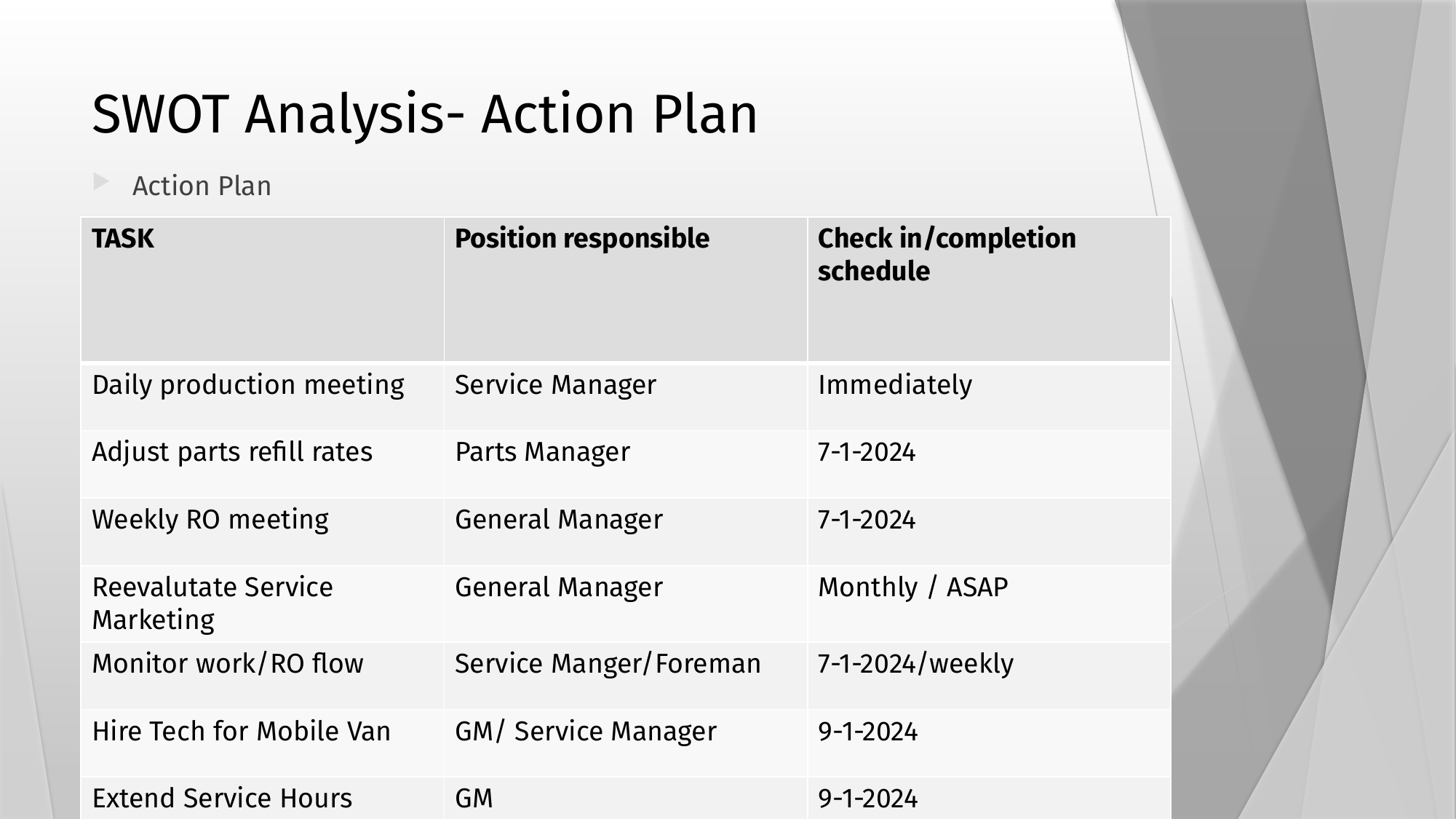

# SWOT Analysis- Action Plan
Action Plan

| TASK | Position responsible | Check in/completion schedule |
| --- | --- | --- |
| Daily production meeting | Service Manager | Immediately |
| Adjust parts refill rates | Parts Manager | 7-1-2024 |
| Weekly RO meeting | General Manager | 7-1-2024 |
| Reevalutate Service Marketing | General Manager | Monthly / ASAP |
| Monitor work/RO flow | Service Manger/Foreman | 7-1-2024/weekly |
| Hire Tech for Mobile Van | GM/ Service Manager | 9-1-2024 |
| Extend Service Hours | GM | 9-1-2024 |